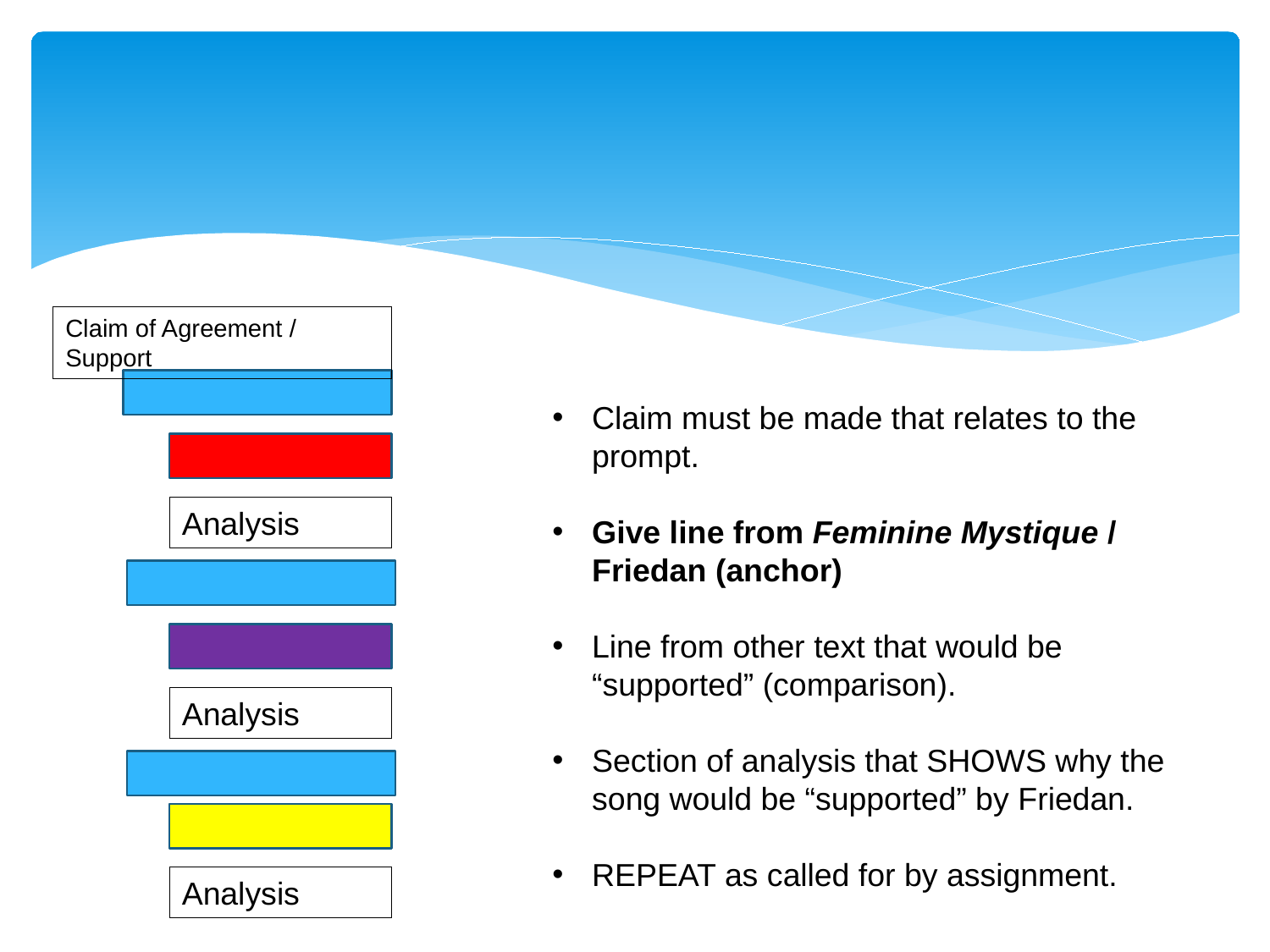

#
Claim of Agreement / Support

Claim must be made that relates to the prompt.

Give line from Feminine Mystique / Friedan (anchor)

Line from other text that would be “supported” (comparison).

Section of analysis that SHOWS why the song would be “supported” by Friedan.

REPEAT as called for by assignment.

Analysis

Analysis

Analysis